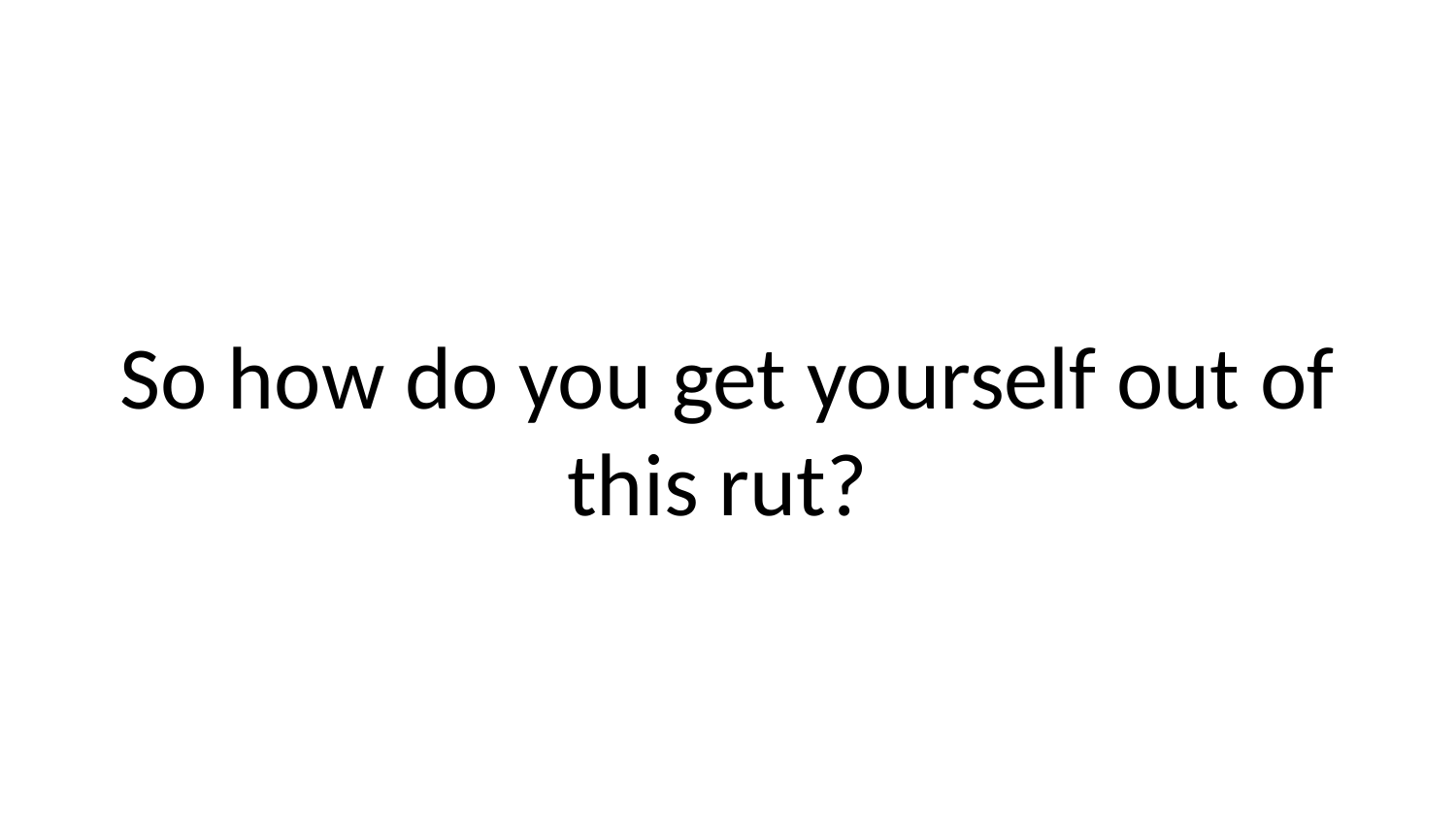

So how do you get yourself out of this rut?